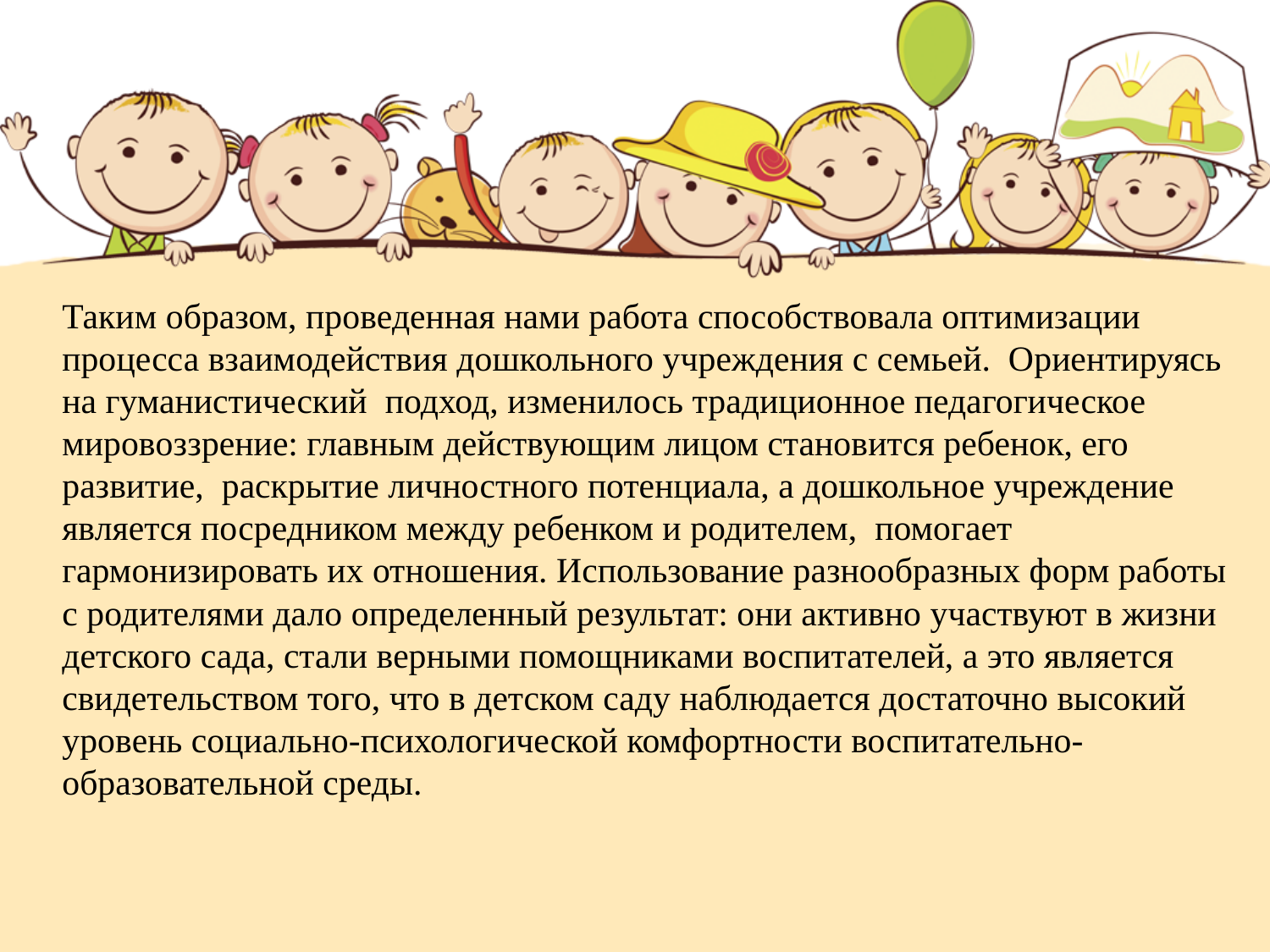

Таким образом, проведенная нами работа способствовала оптимизации процесса взаимодействия дошкольного учреждения с семьей.  Ориентируясь на гуманистический  подход, изменилось традиционное педагогическое мировоззрение: главным действующим лицом становится ребенок, его развитие,  раскрытие личностного потенциала, а дошкольное учреждение является посредником между ребенком и родителем,  помогает гармонизировать их отношения. Использование разнообразных форм работы с родителями дало определенный результат: они активно участвуют в жизни детского сада, стали верными помощниками воспитателей, а это является свидетельством того, что в детском саду наблюдается достаточно высокий уровень социально-психологической комфортности воспитательно-образовательной среды.